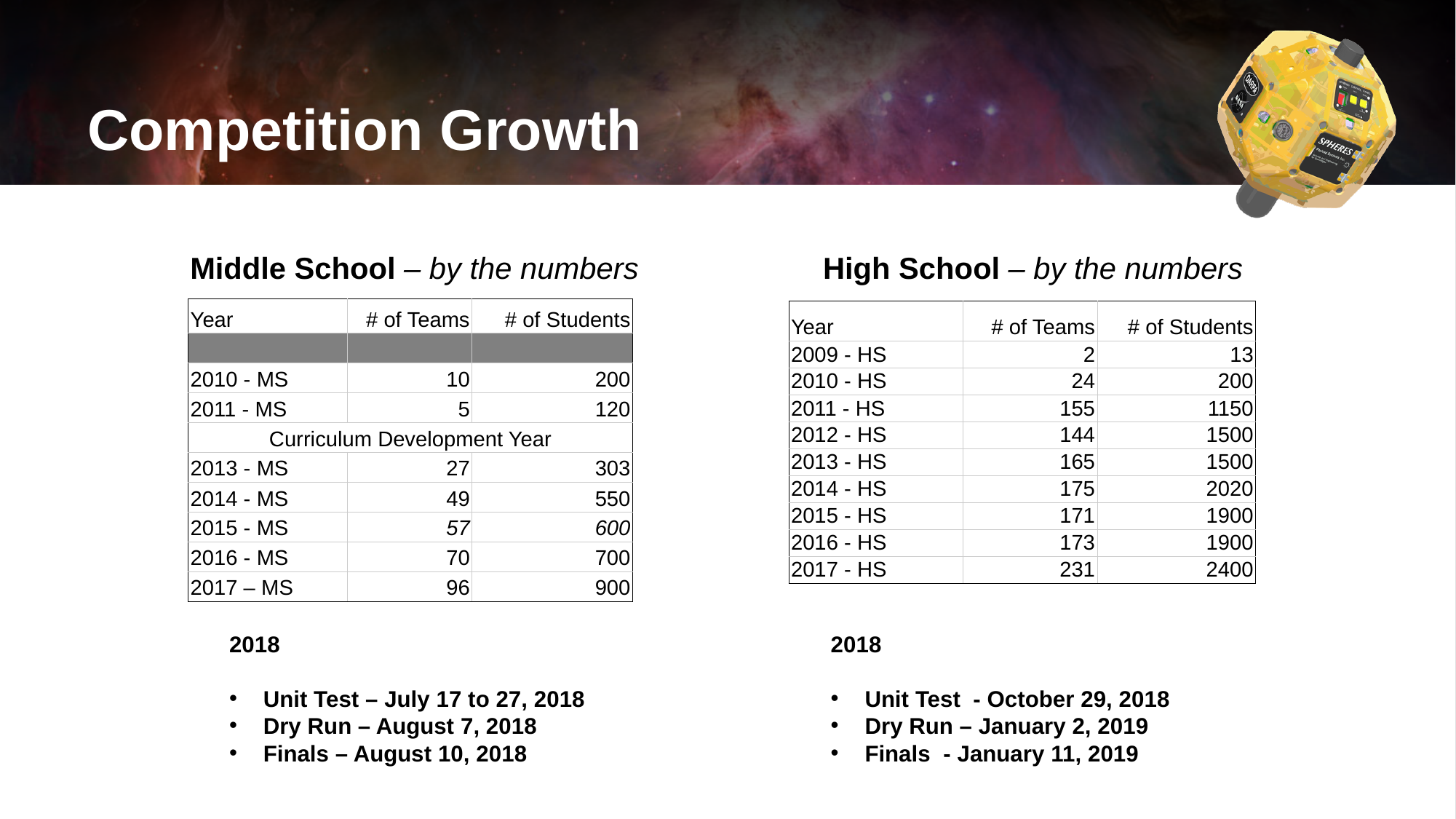

# Competition Growth

         Middle School – by the numbers                      High School – by the numbers
| Year | # of Teams | # of Students |
| --- | --- | --- |
|  |  |  |
| 2010 - MS | 10 | 200 |
| 2011 - MS | 5 | 120 |
| Curriculum Development Year |  |  |
| 2013 - MS | 27 | 303 |
| 2014 - MS | 49 | 550 |
| 2015 - MS | 57 | 600 |
| 2016 - MS | 70 | 700 |
| 2017 – MS | 96 | 900 |
| Year | # of Teams | # of Students |
| --- | --- | --- |
| 2009 - HS | 2 | 13 |
| 2010 - HS | 24 | 200 |
| 2011 - HS | 155 | 1150 |
| 2012 - HS | 144 | 1500 |
| 2013 - HS | 165 | 1500 |
| 2014 - HS | 175 | 2020 |
| 2015 - HS | 171 | 1900 |
| 2016 - HS | 173 | 1900 |
| 2017 - HS | 231 | 2400 |
2018

Unit Test  - October 29, 2018
Dry Run – January 2, 2019
Finals  - January 11, 2019
2018

Unit Test – July 17 to 27, 2018
Dry Run – August 7, 2018
Finals – August 10, 2018